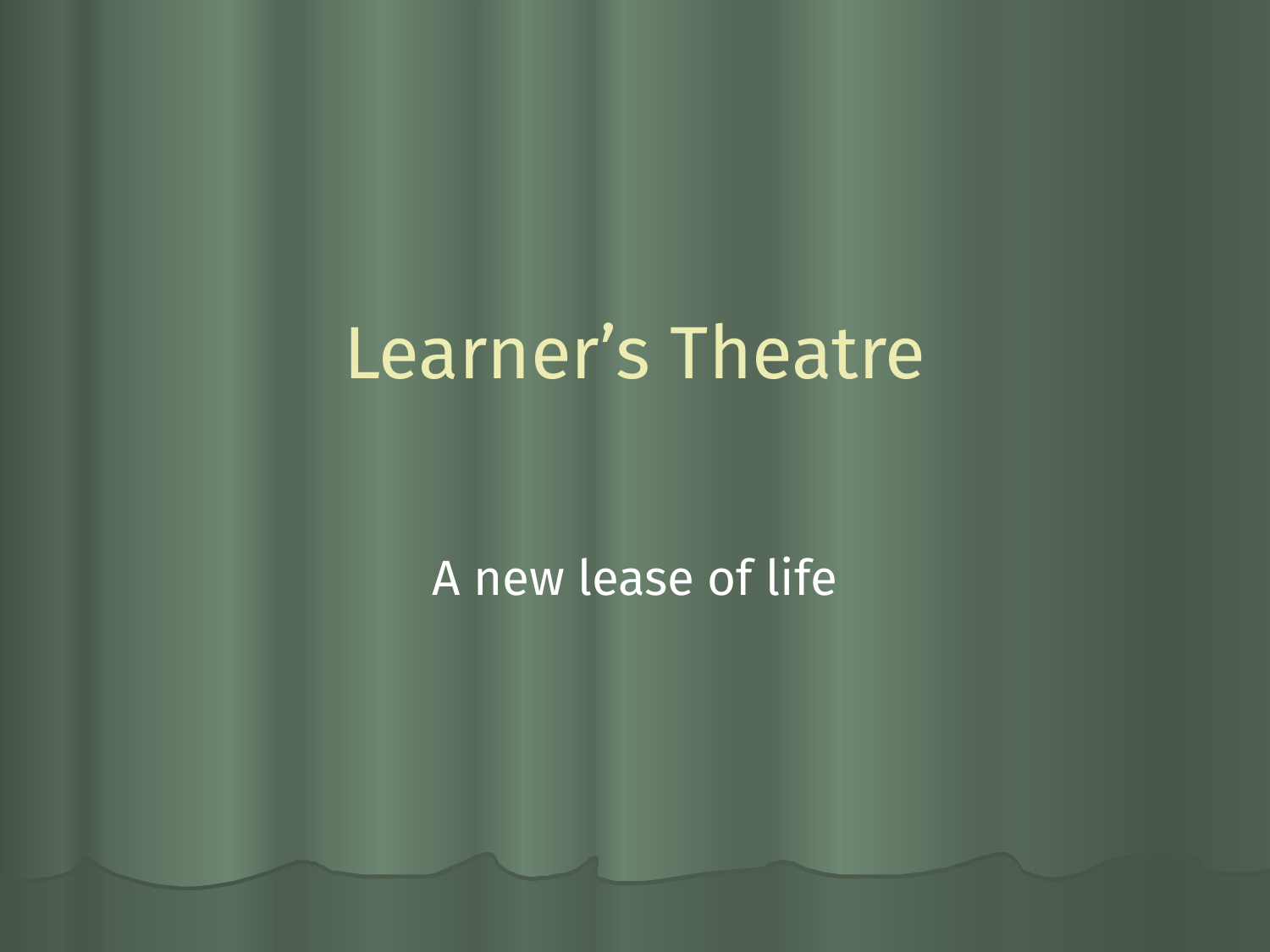

# Learner’s Theatre
A new lease of life